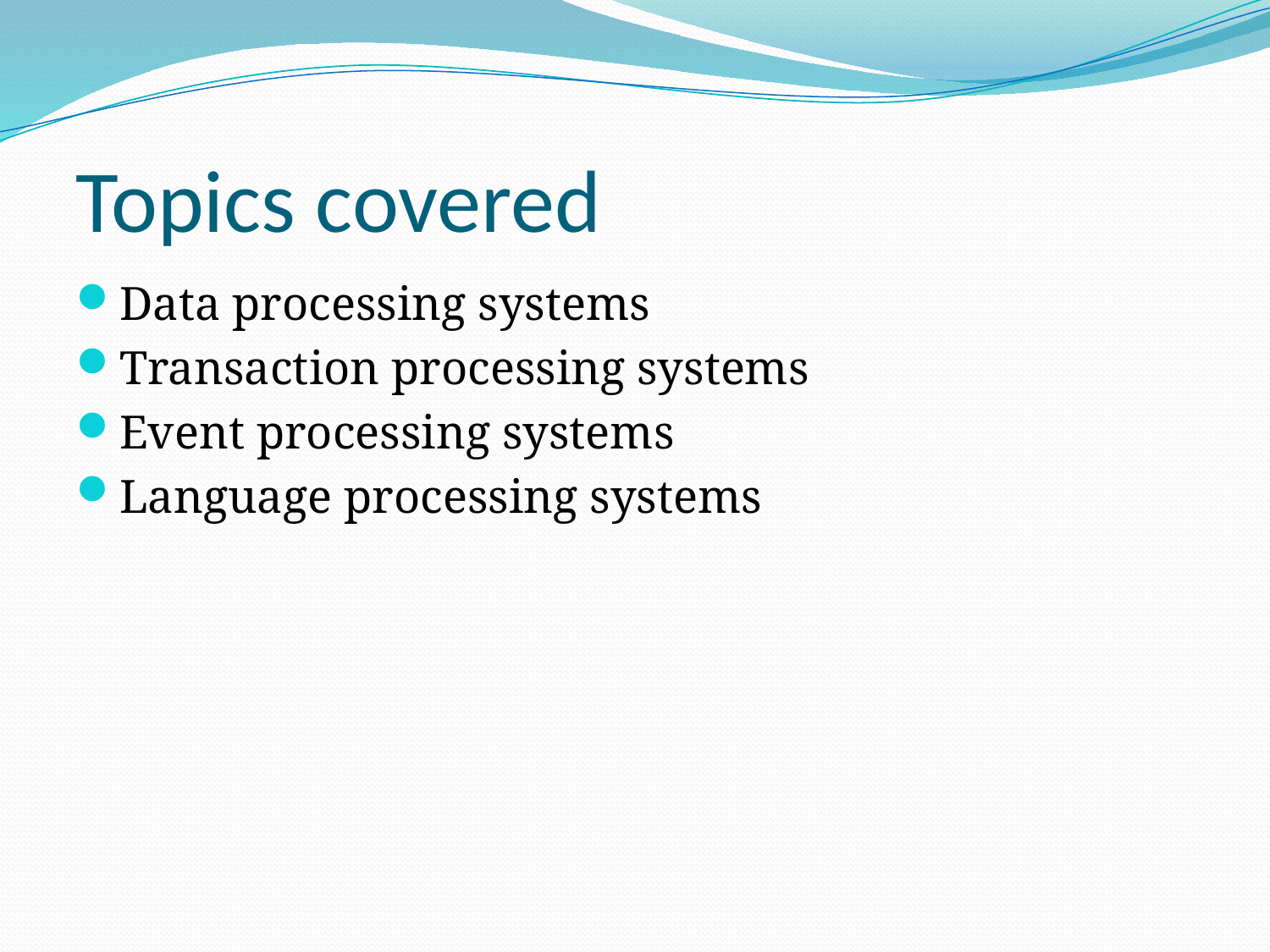

# Topics covered
Data processing systems
Transaction processing systems
Event processing systems
Language processing systems